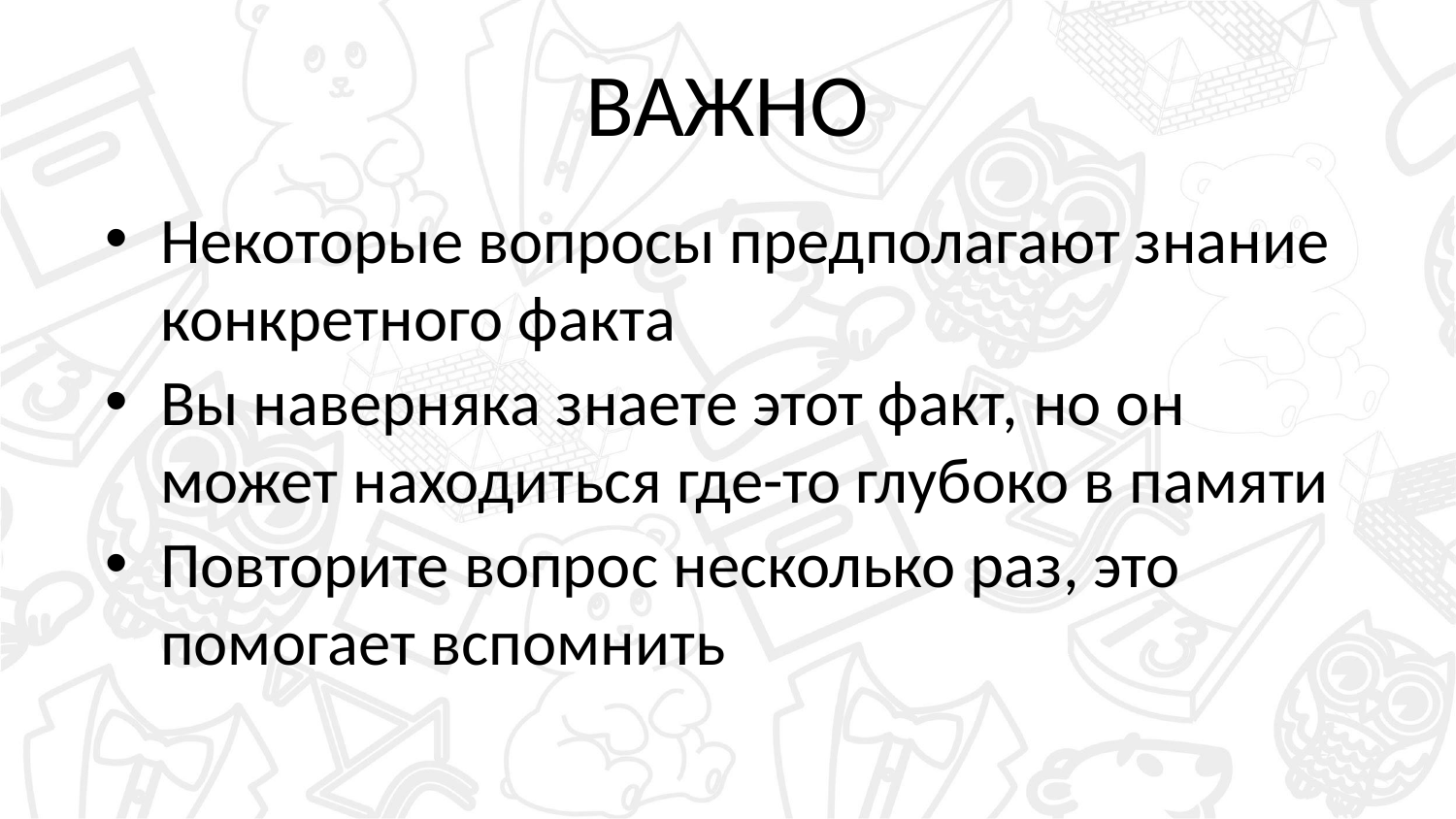

# ВАЖНО
Некоторые вопросы предполагают знание конкретного факта
Вы наверняка знаете этот факт, но он может находиться где-то глубоко в памяти
Повторите вопрос несколько раз, это помогает вспомнить